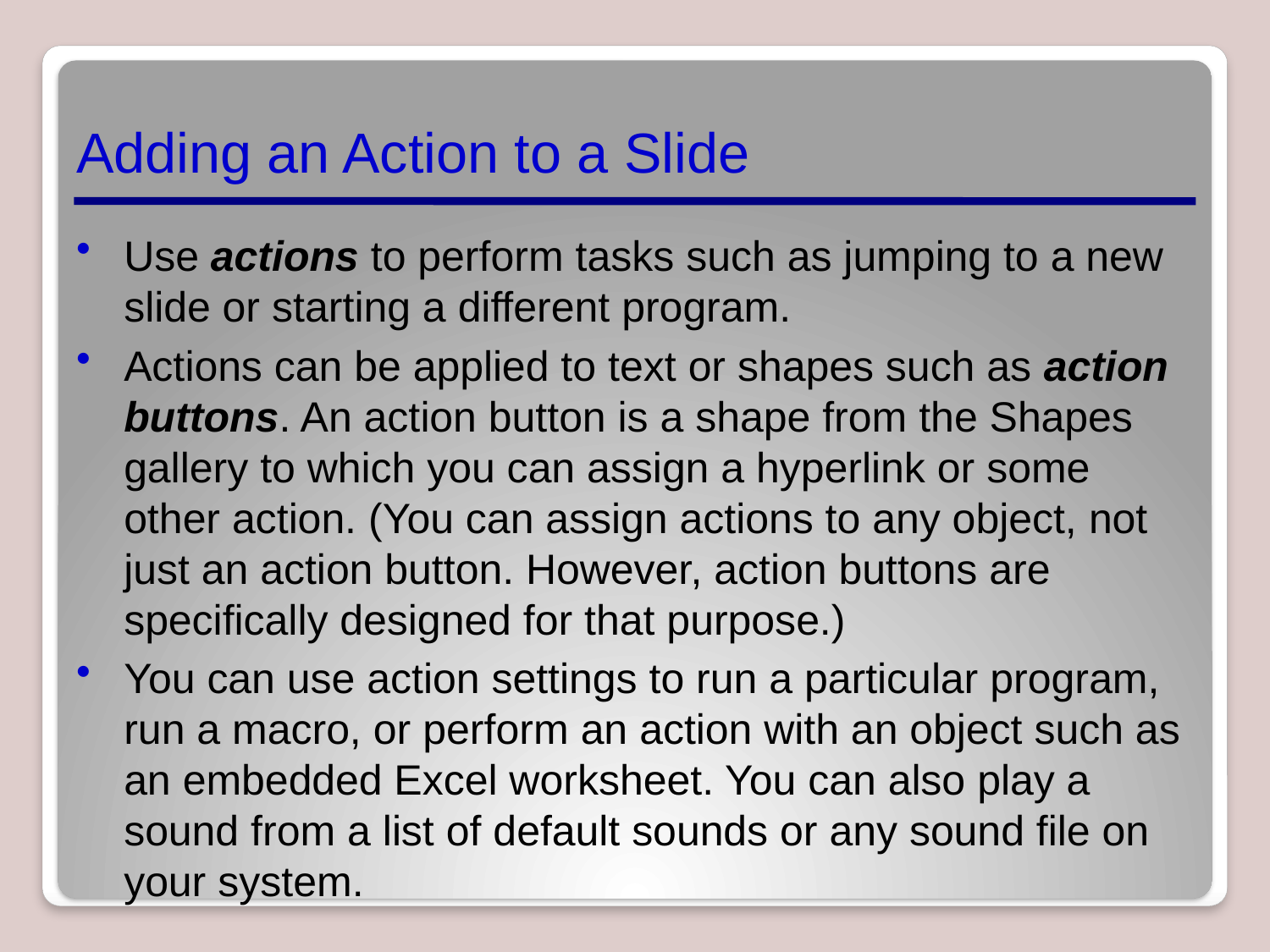

# Adding an Action to a Slide
Use actions to perform tasks such as jumping to a new slide or starting a different program.
Actions can be applied to text or shapes such as action buttons. An action button is a shape from the Shapes gallery to which you can assign a hyperlink or some other action. (You can assign actions to any object, not just an action button. However, action buttons are specifically designed for that purpose.)
You can use action settings to run a particular program, run a macro, or perform an action with an object such as an embedded Excel worksheet. You can also play a sound from a list of default sounds or any sound file on your system.